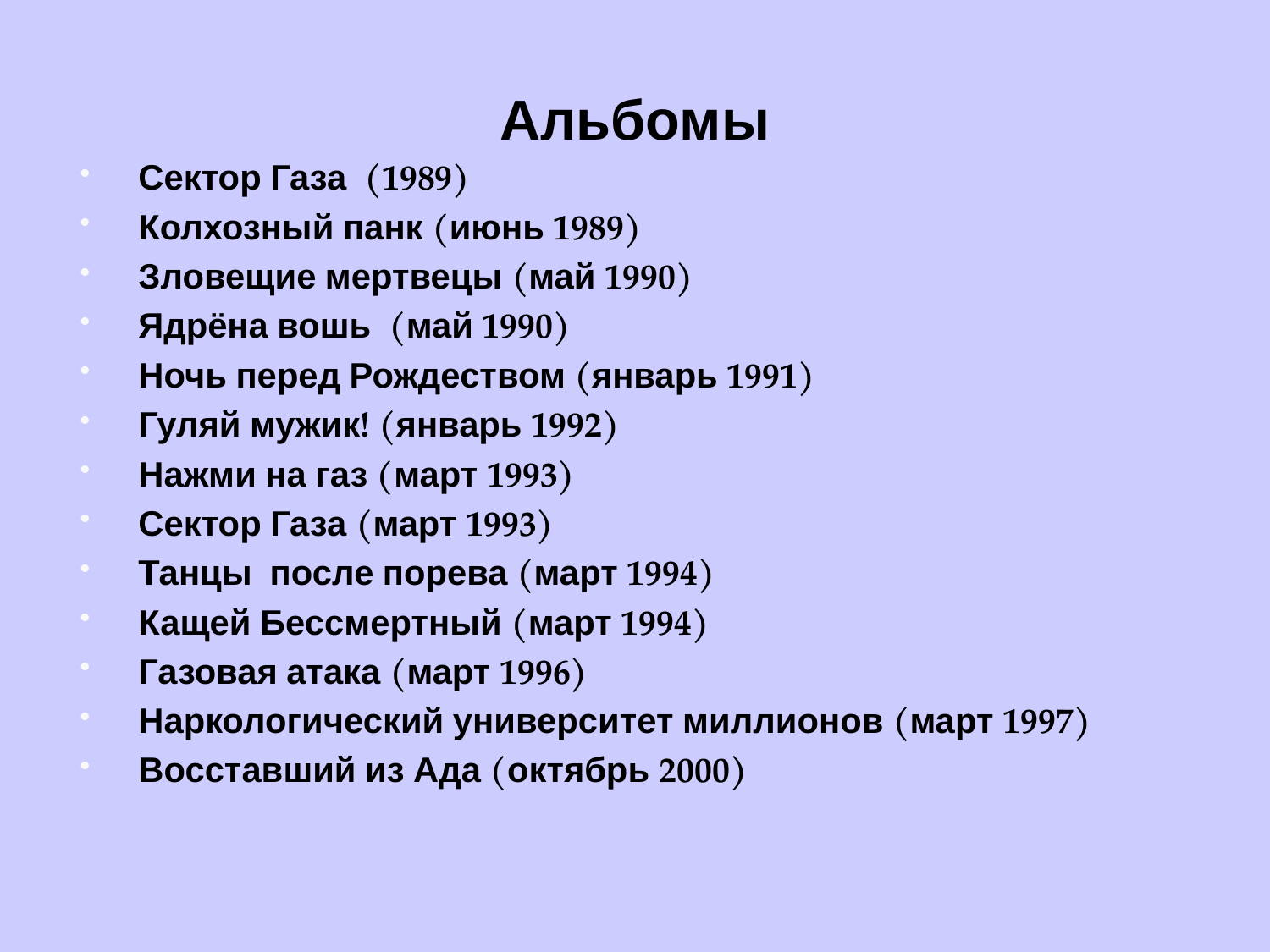

# Альбомы
Сектор Газа  (1989)
Колхозный панк (июнь 1989)
Зловещие мертвецы (май 1990)
Ядрёна вошь  (май 1990)
Ночь перед Рождеством (январь 1991)
Гуляй мужик! (январь 1992)
Нажми на газ (март 1993)
Сектор Газа (март 1993)
Танцы  после порева (март 1994)
Кащей Бессмертный (март 1994)
Газовая атака (март 1996)
Наркологический университет миллионов (март 1997)
Восставший из Ада (октябрь 2000)